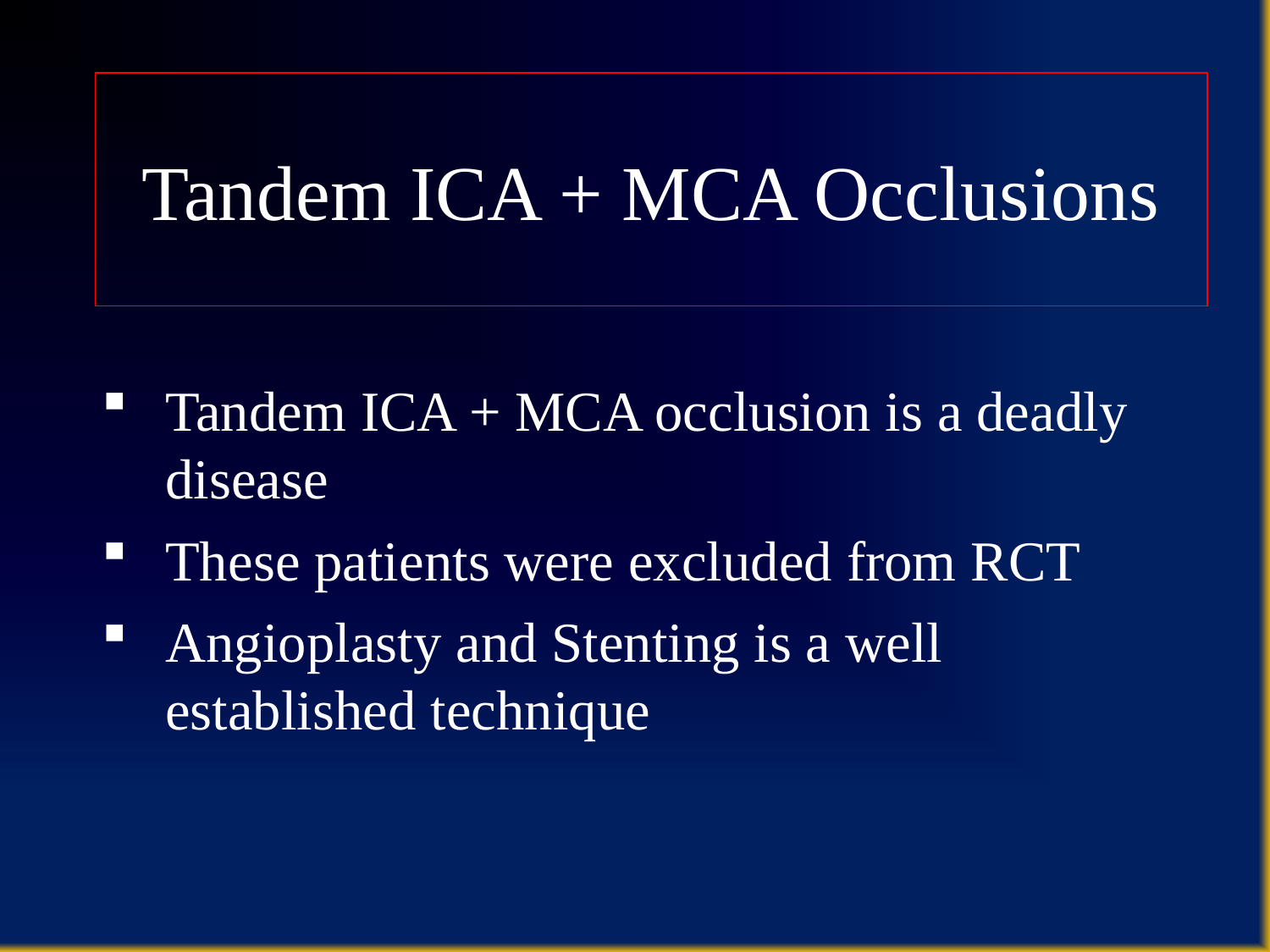

Tandem ICA + MCA Occlusions
Tandem ICA + MCA occlusion is a deadly disease
These patients were excluded from RCT
Angioplasty and Stenting is a well established technique